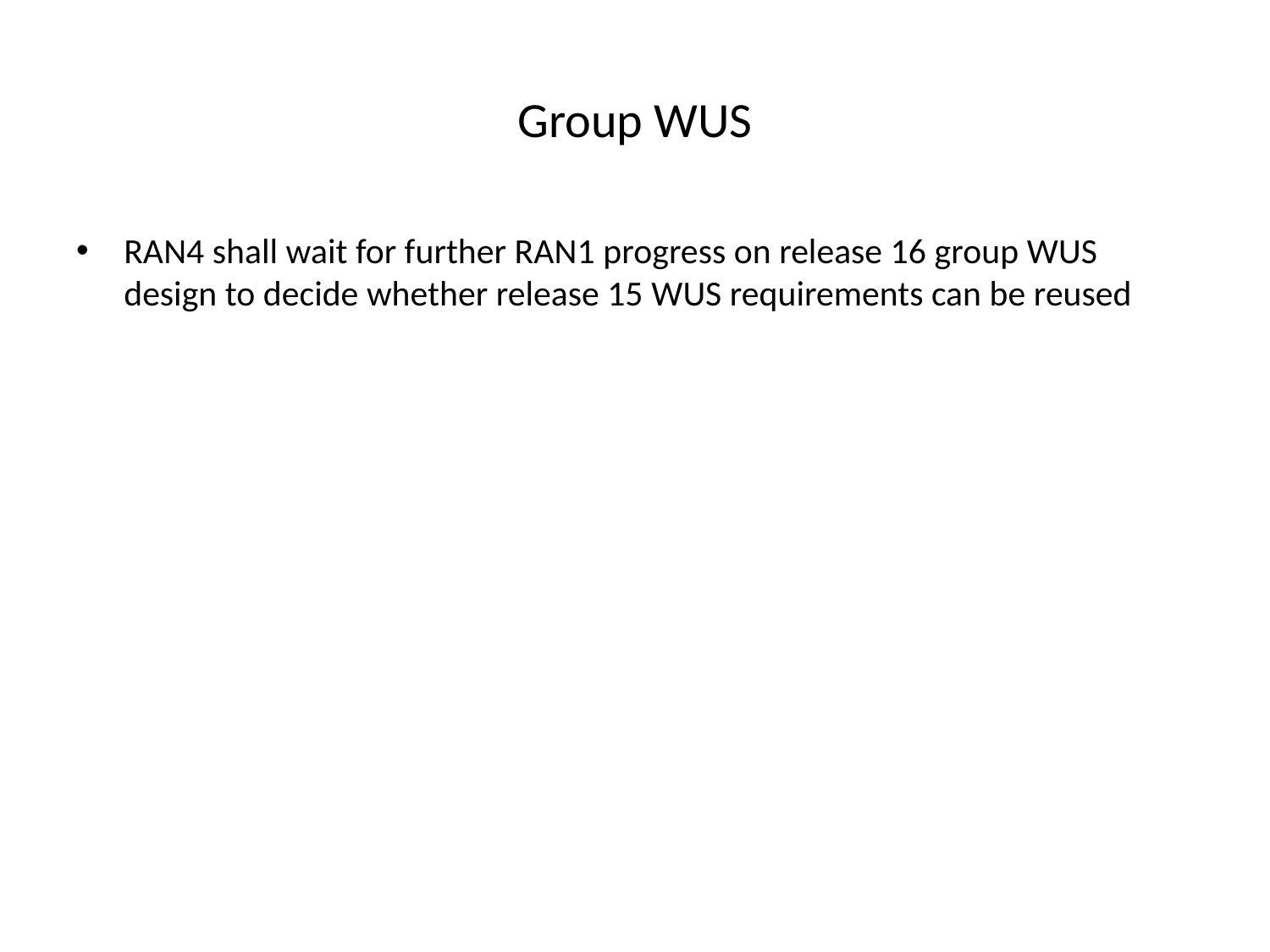

# Group WUS
RAN4 shall wait for further RAN1 progress on release 16 group WUS design to decide whether release 15 WUS requirements can be reused